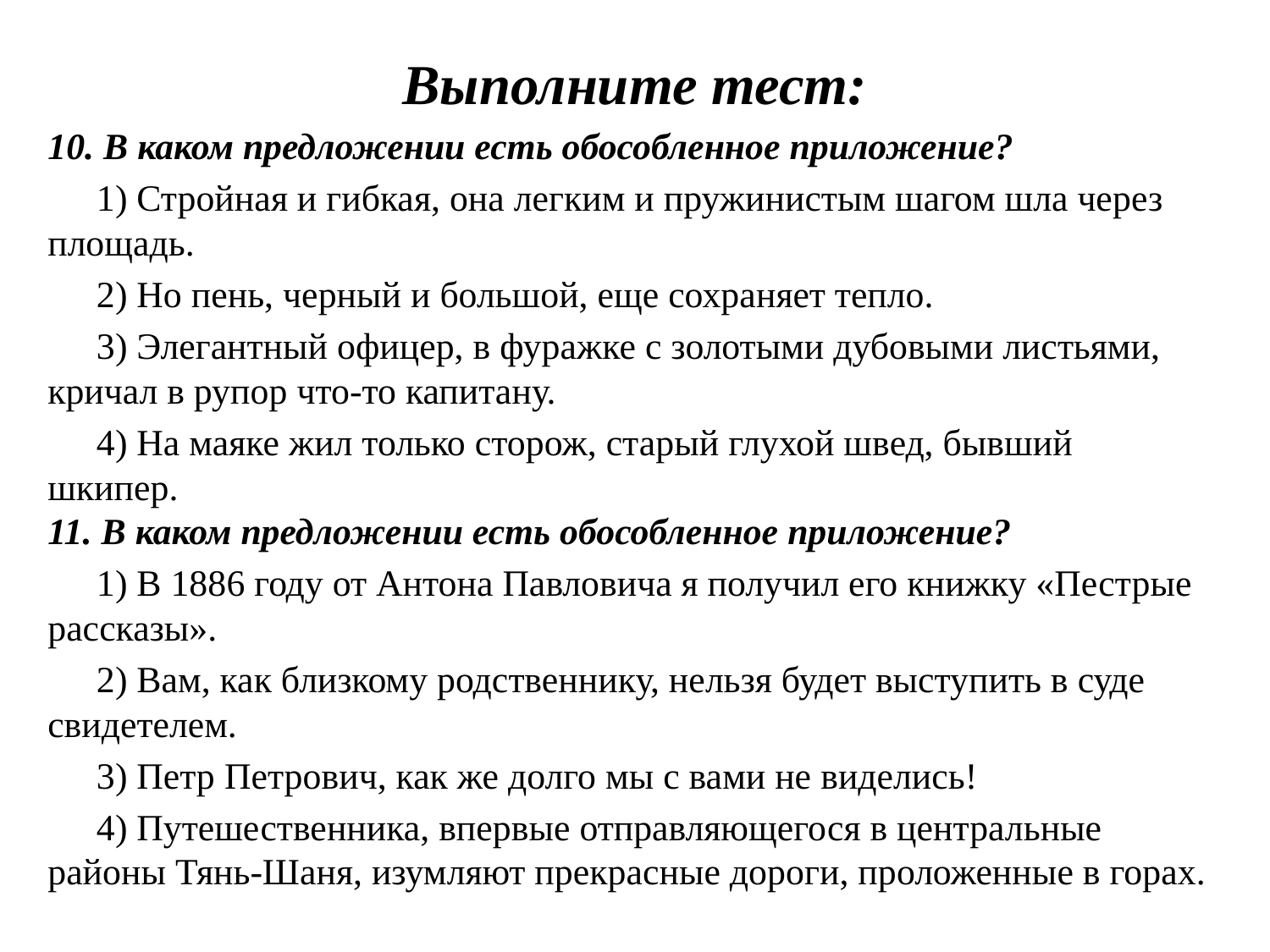

# Выполните тест:
10. В каком предложении есть обособленное приложение?
1) Стройная и гибкая, она легким и пружинистым шагом шла через площадь.
2) Но пень, черный и большой, еще сохраняет тепло.
3) Элегантный офицер, в фуражке с золотыми дубовыми листьями, кричал в рупор что-то капитану.
4) На маяке жил только сторож, старый глухой швед, бывший шкипер.
11. В каком предложении есть обособленное приложение?
1) В 1886 году от Антона Павловича я получил его книжку «Пестрые рассказы».
2) Вам, как близкому родственнику, нельзя будет выступить в суде свидетелем.
3) Петр Петрович, как же долго мы с вами не виделись!
4) Путешественника, впервые отправляющегося в центральные районы Тянь-Шаня, изумляют прекрасные дороги, проложенные в горах.